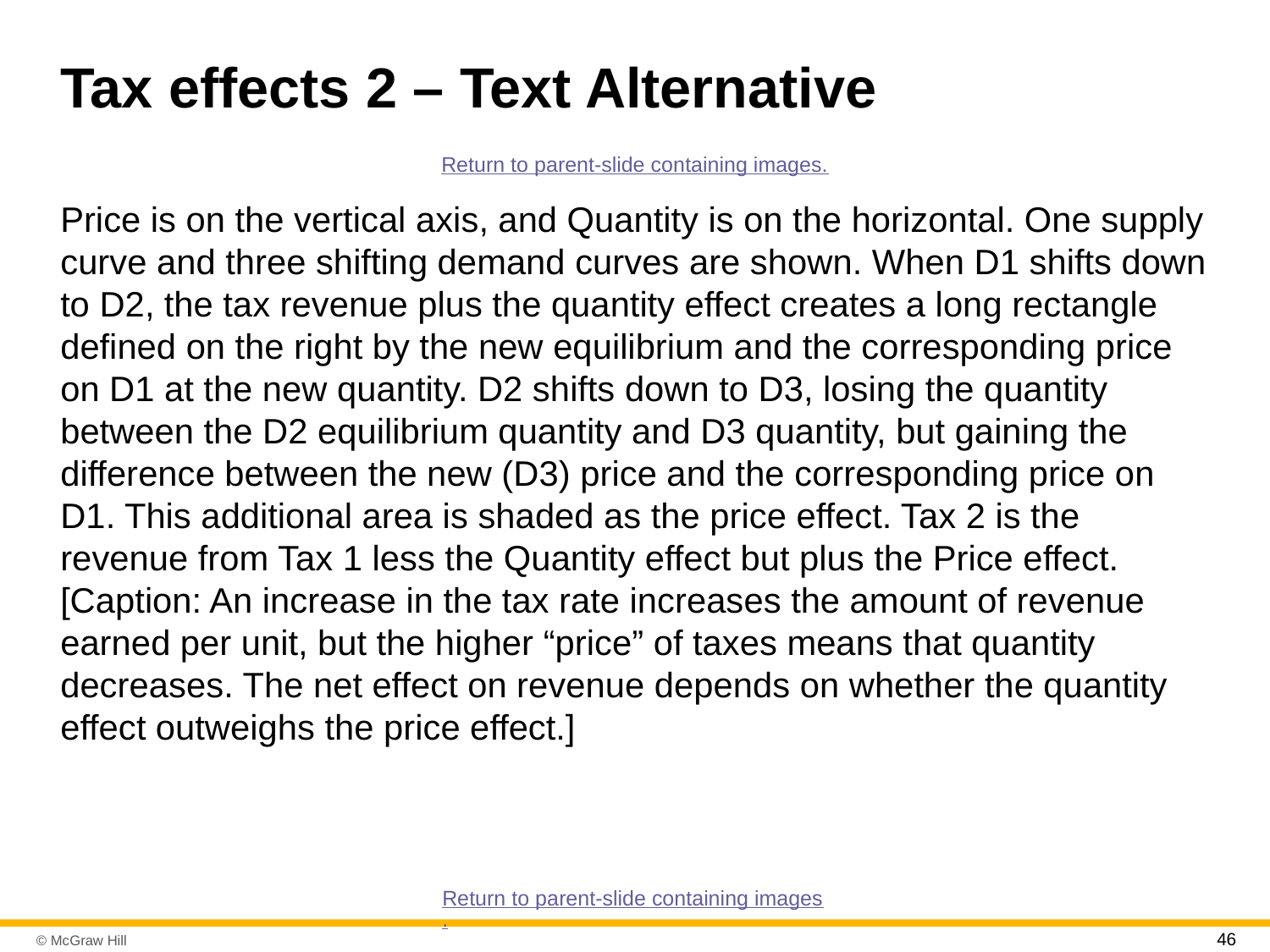

# Tax effects 2 – Text Alternative
Return to parent-slide containing images.
Price is on the vertical axis, and Quantity is on the horizontal. One supply curve and three shifting demand curves are shown. When D1 shifts down to D2, the tax revenue plus the quantity effect creates a long rectangle defined on the right by the new equilibrium and the corresponding price on D1 at the new quantity. D2 shifts down to D3, losing the quantity between the D2 equilibrium quantity and D3 quantity, but gaining the difference between the new (D3) price and the corresponding price on D1. This additional area is shaded as the price effect. Tax 2 is the revenue from Tax 1 less the Quantity effect but plus the Price effect. [Caption: An increase in the tax rate increases the amount of revenue earned per unit, but the higher “price” of taxes means that quantity decreases. The net effect on revenue depends on whether the quantity effect outweighs the price effect.]
Return to parent-slide containing images.